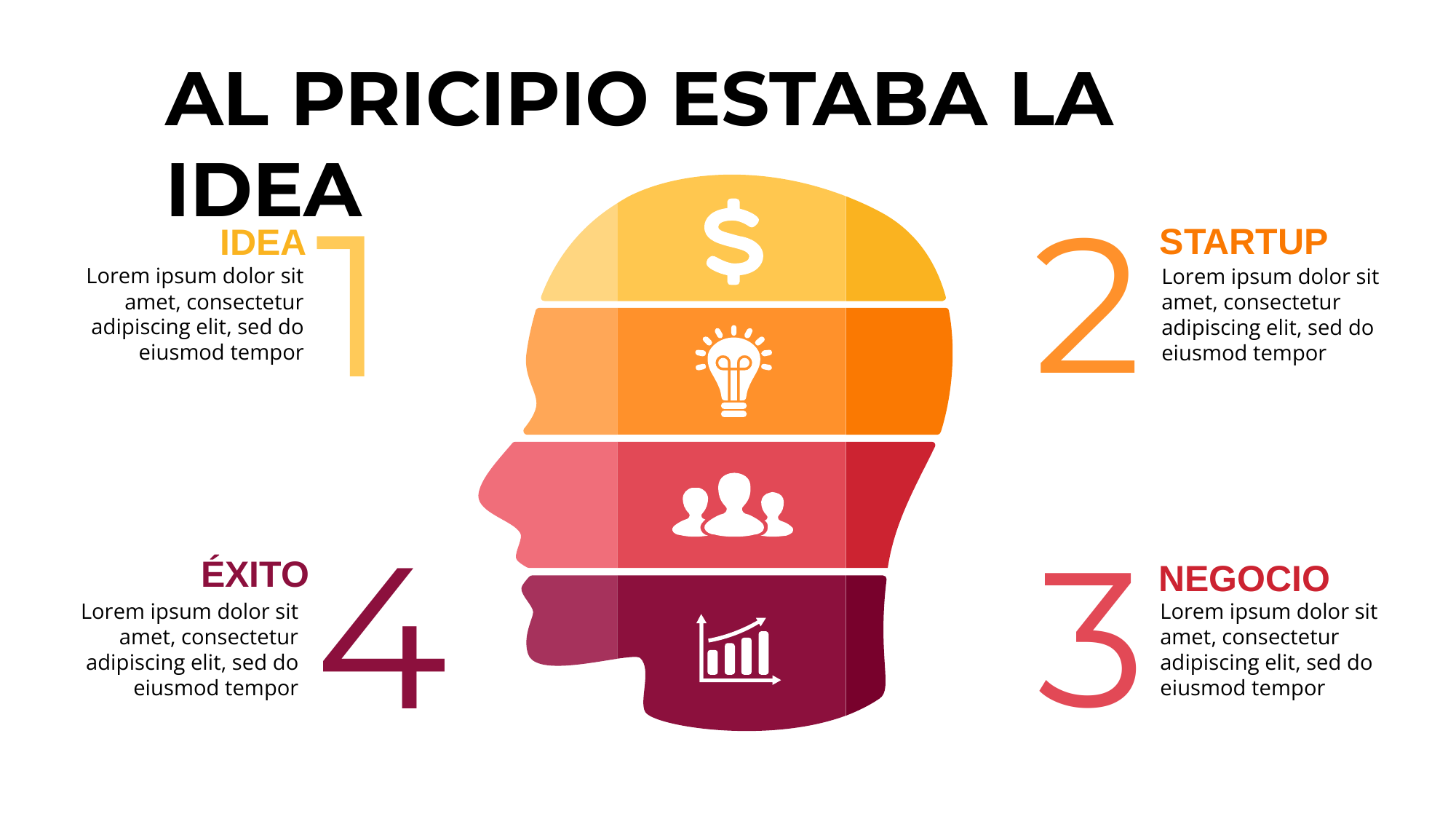

AL PRICIPIO ESTABA LA IDEA

1
2

STARTUP
IDEA
Lorem ipsum dolor sit amet, consectetur adipiscing elit, sed do eiusmod tempor
Lorem ipsum dolor sit amet, consectetur adipiscing elit, sed do eiusmod tempor

4
3
ÉXITO
NEGOCIO

Lorem ipsum dolor sit amet, consectetur adipiscing elit, sed do eiusmod tempor
Lorem ipsum dolor sit amet, consectetur adipiscing elit, sed do eiusmod tempor